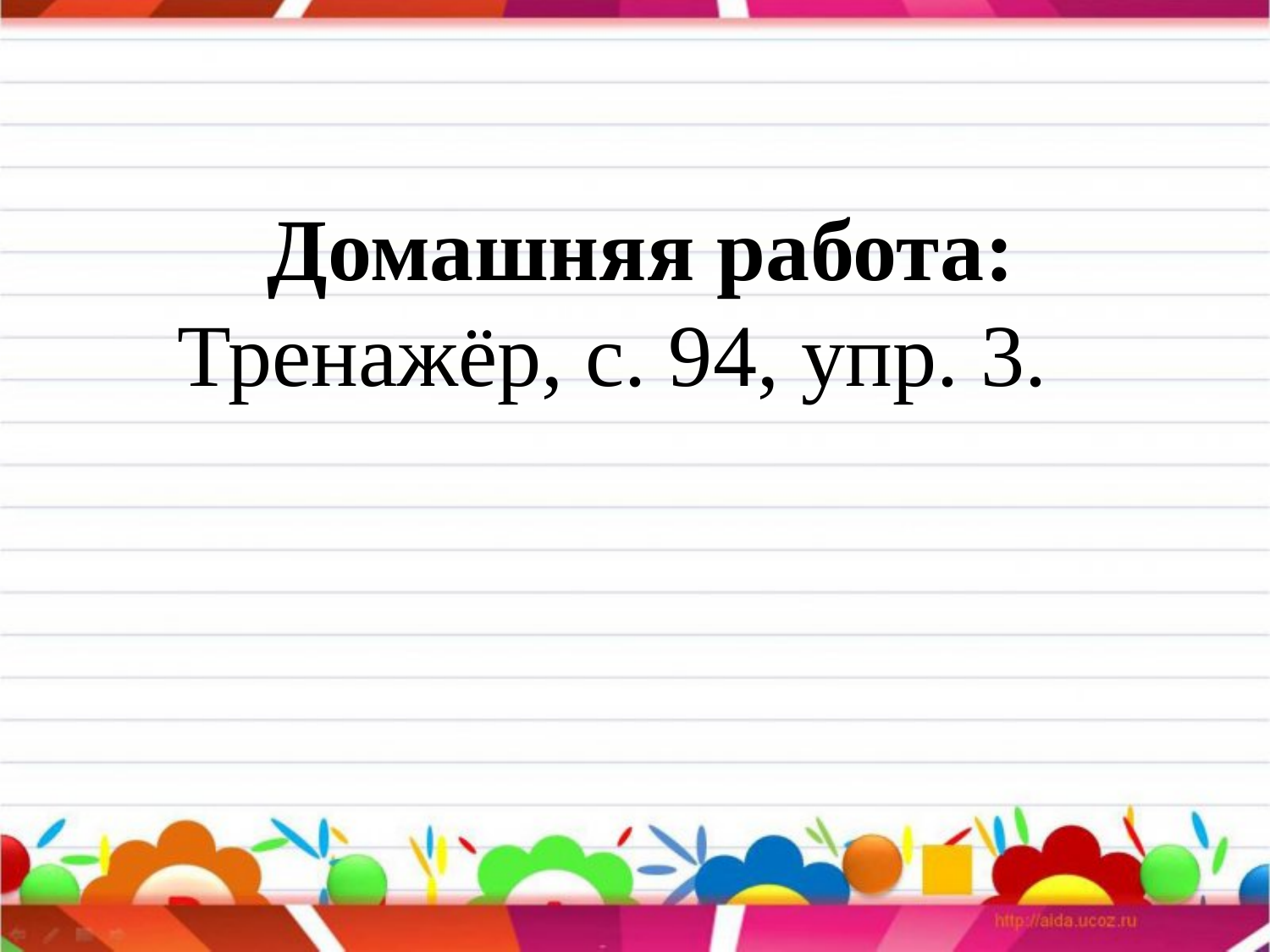

Домашняя работа:
Тренажёр, с. 94, упр. 3.